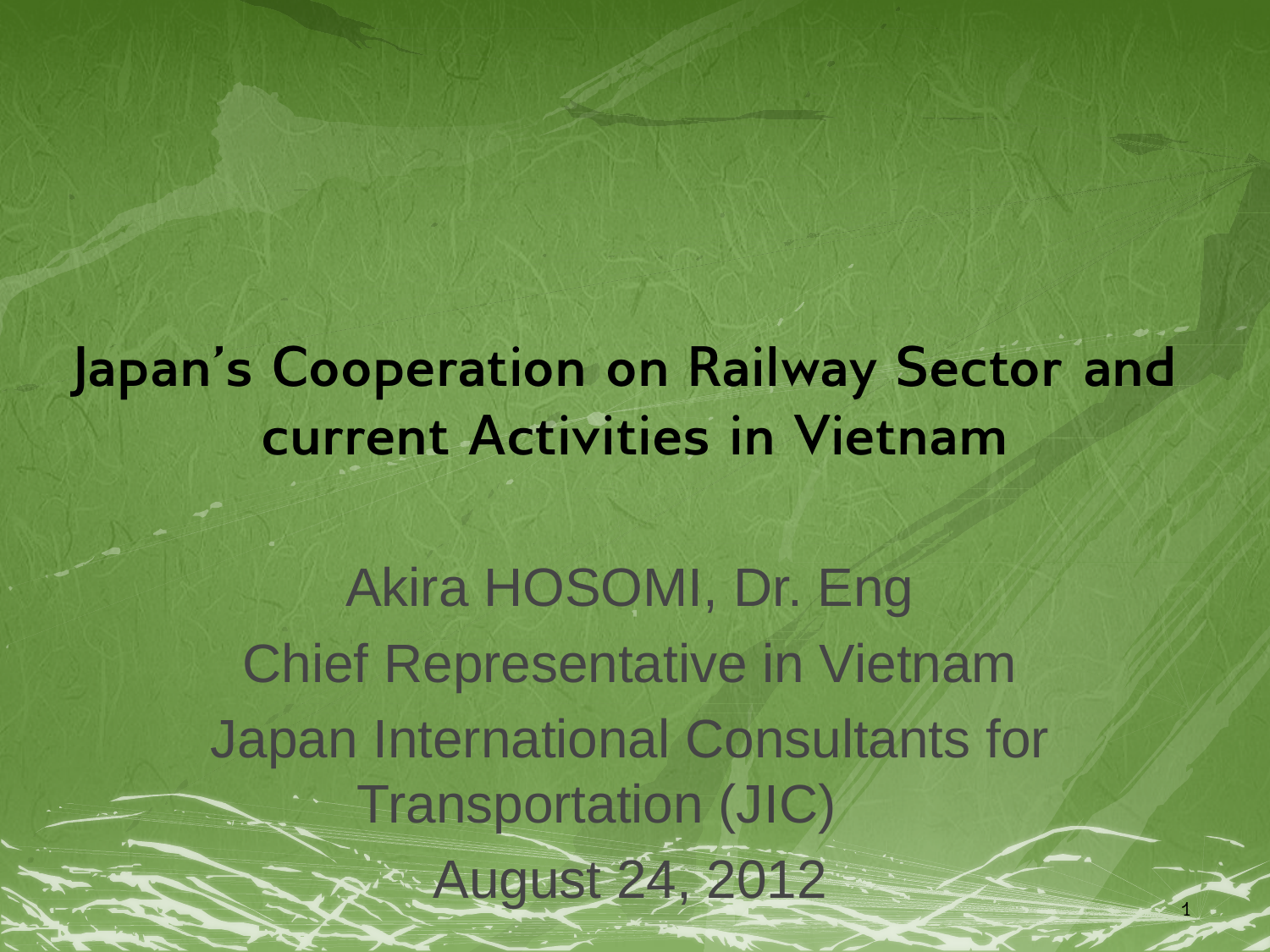

# Japan’s Cooperation on Railway Sector and current Activities in Vietnam
Akira HOSOMI, Dr. Eng
Chief Representative in Vietnam
Japan International Consultants for Transportation (JIC)
August 24, 2012
1